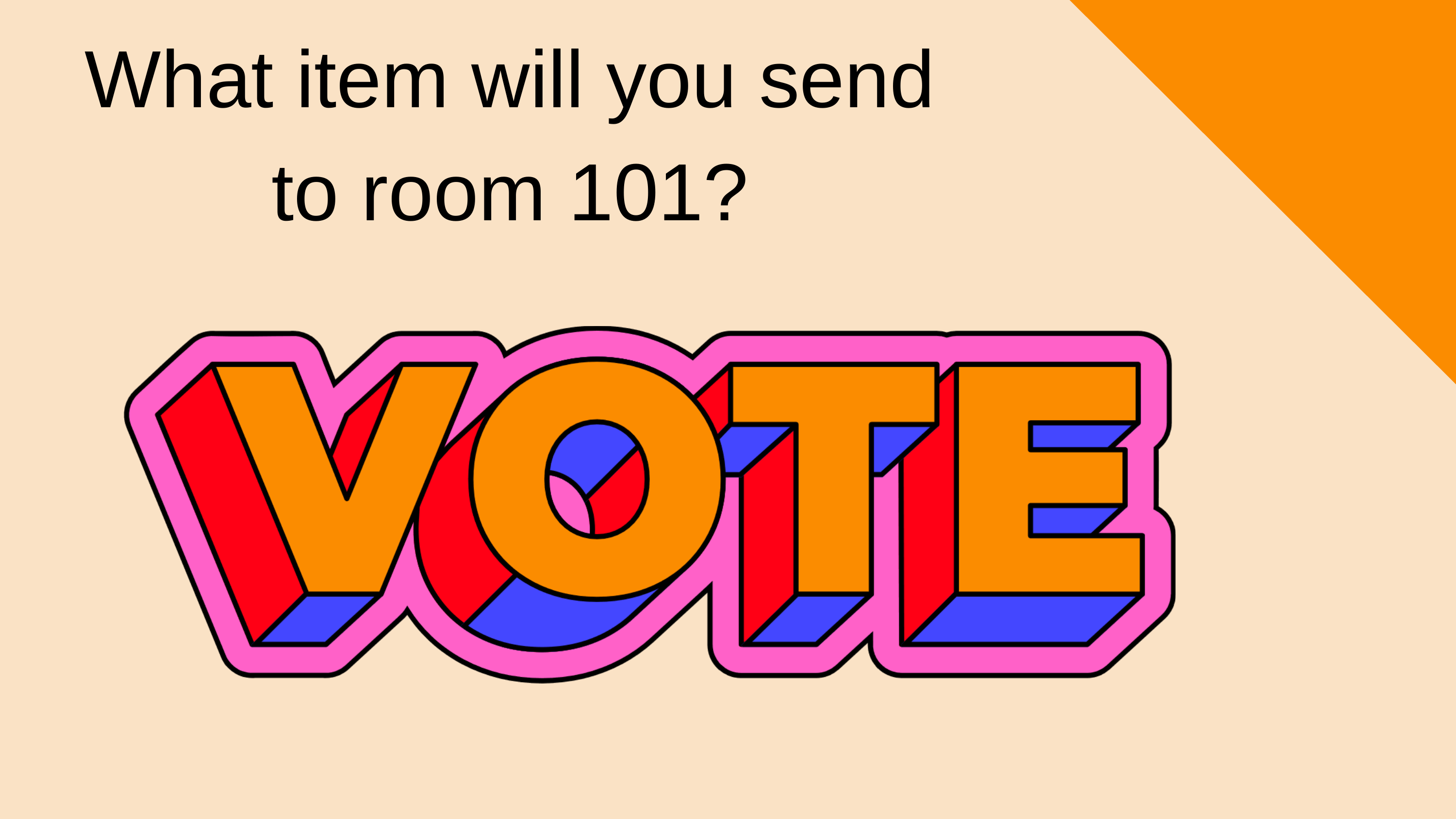

What item will you send to room 101?